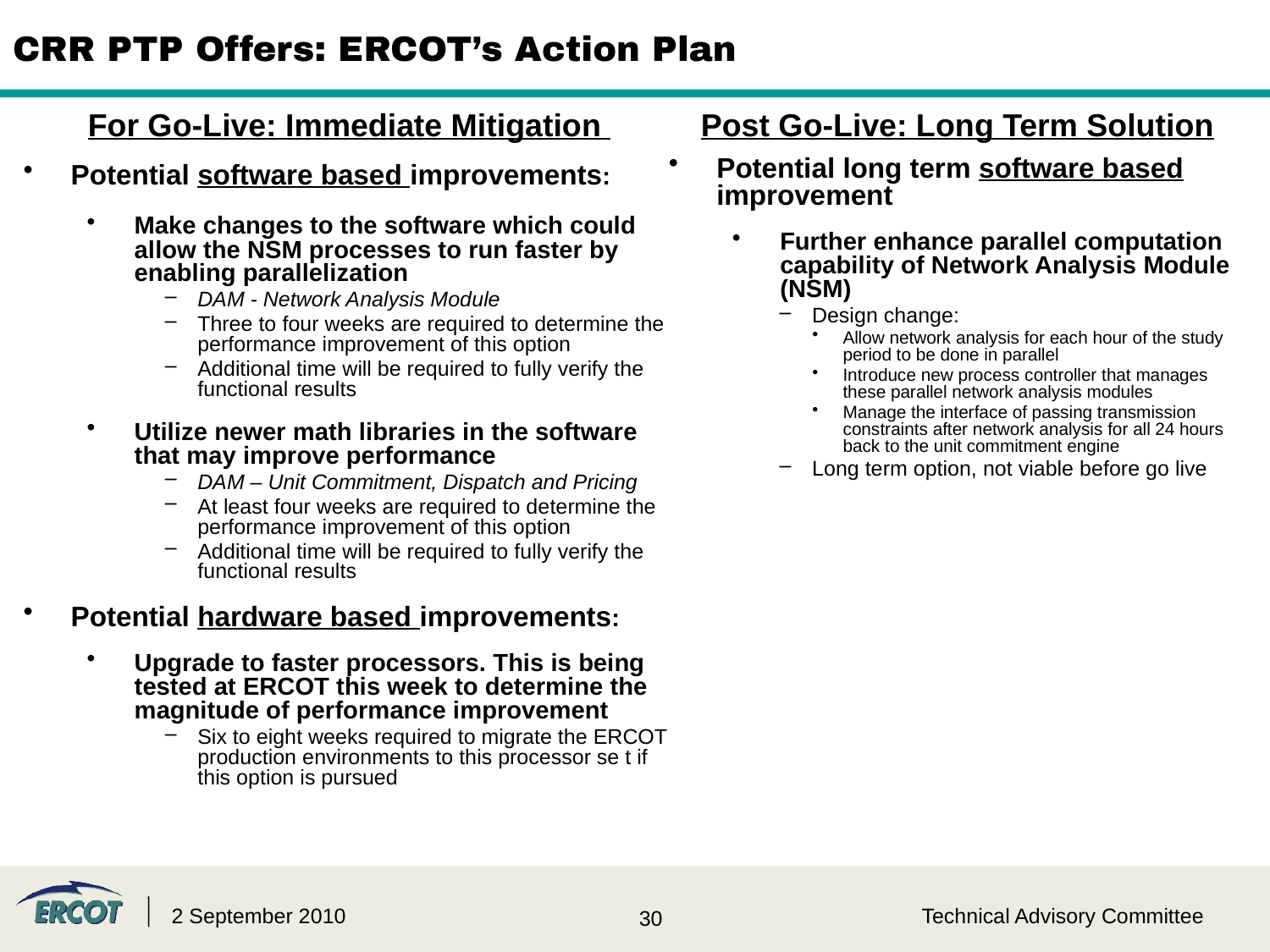

# CRR PTP Offers: ERCOT’s Action Plan
For Go-Live: Immediate Mitigation

Potential software based improvements:

Make changes to the software which could allow the NSM processes to run faster by enabling parallelization
DAM - Network Analysis Module
Three to four weeks are required to determine the performance improvement of this option
Additional time will be required to fully verify the functional results

Utilize newer math libraries in the software that may improve performance
DAM – Unit Commitment, Dispatch and Pricing
At least four weeks are required to determine the performance improvement of this option
Additional time will be required to fully verify the functional results

Potential hardware based improvements:

Upgrade to faster processors. This is being tested at ERCOT this week to determine the magnitude of performance improvement
Six to eight weeks required to migrate the ERCOT production environments to this processor se t if this option is pursued

Post Go-Live: Long Term Solution

Potential long term software based improvement

Further enhance parallel computation capability of Network Analysis Module (NSM)
Design change:
Allow network analysis for each hour of the study period to be done in parallel
Introduce new process controller that manages these parallel network analysis modules
Manage the interface of passing transmission constraints after network analysis for all 24 hours back to the unit commitment engine
Long term option, not viable before go live

2 September 2010
Technical Advisory Committee